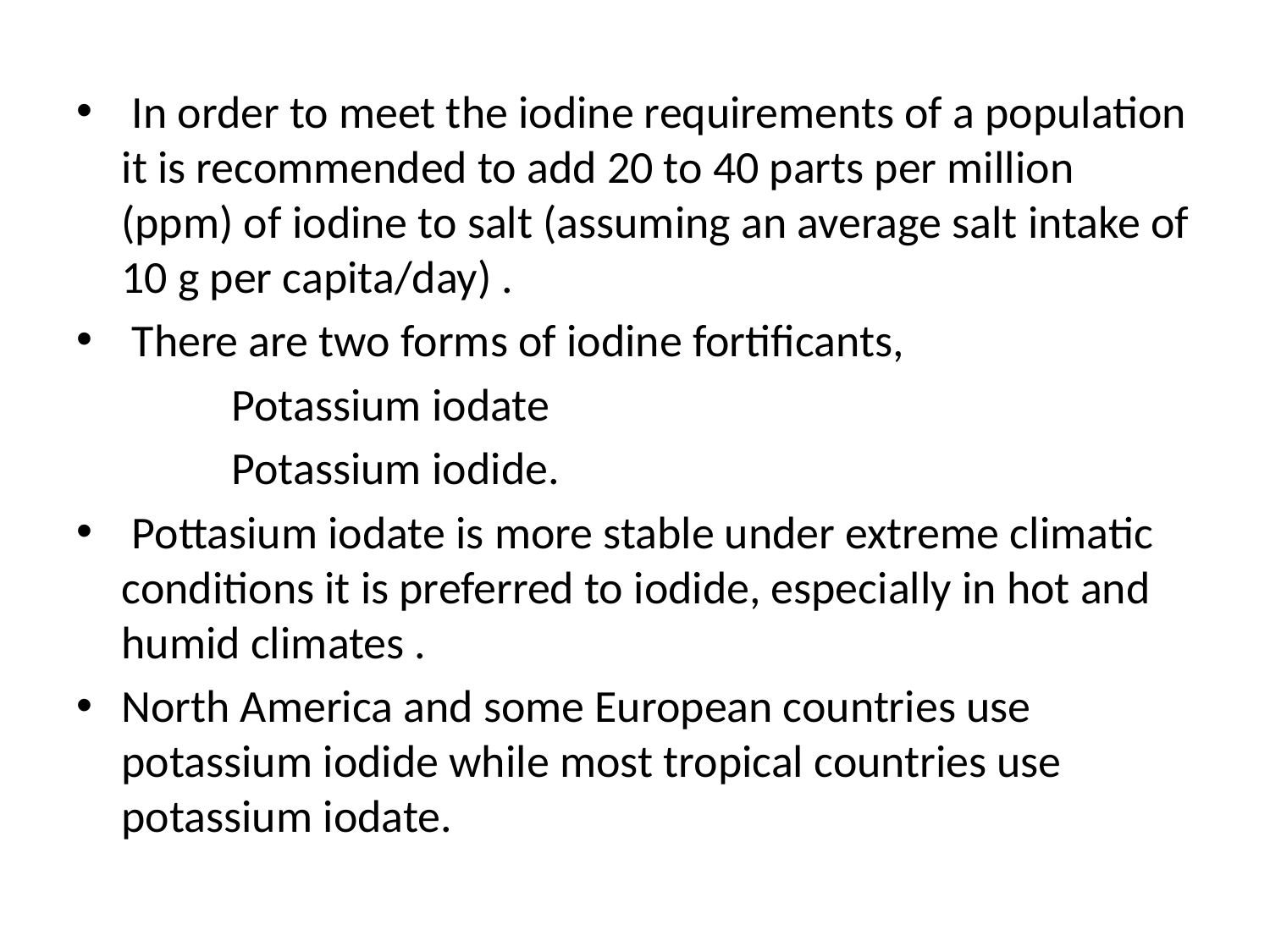

In order to meet the iodine requirements of a population it is recommended to add 20 to 40 parts per million (ppm) of iodine to salt (assuming an average salt intake of 10 g per capita/day) .
 There are two forms of iodine fortificants,
               Potassium iodate
               Potassium iodide.
 Pottasium iodate is more stable under extreme climatic conditions it is preferred to iodide, especially in hot and humid climates .
North America and some European countries use potassium iodide while most tropical countries use potassium iodate.